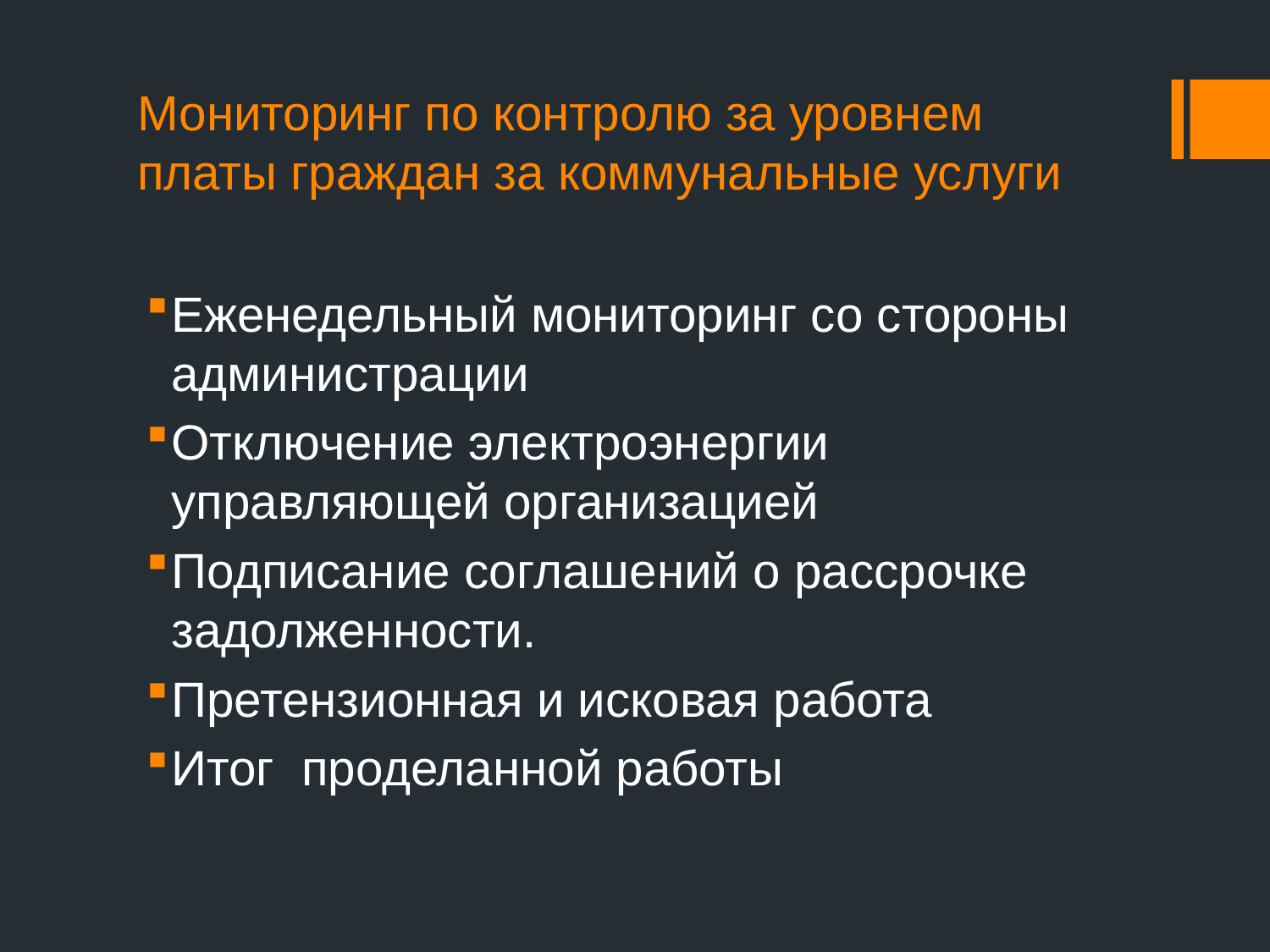

# Мониторинг по контролю за уровнем платы граждан за коммунальные услуги
Еженедельный мониторинг со стороны администрации
Отключение электроэнергии управляющей организацией
Подписание соглашений о рассрочке задолженности.
Претензионная и исковая работа
Итог  проделанной работы